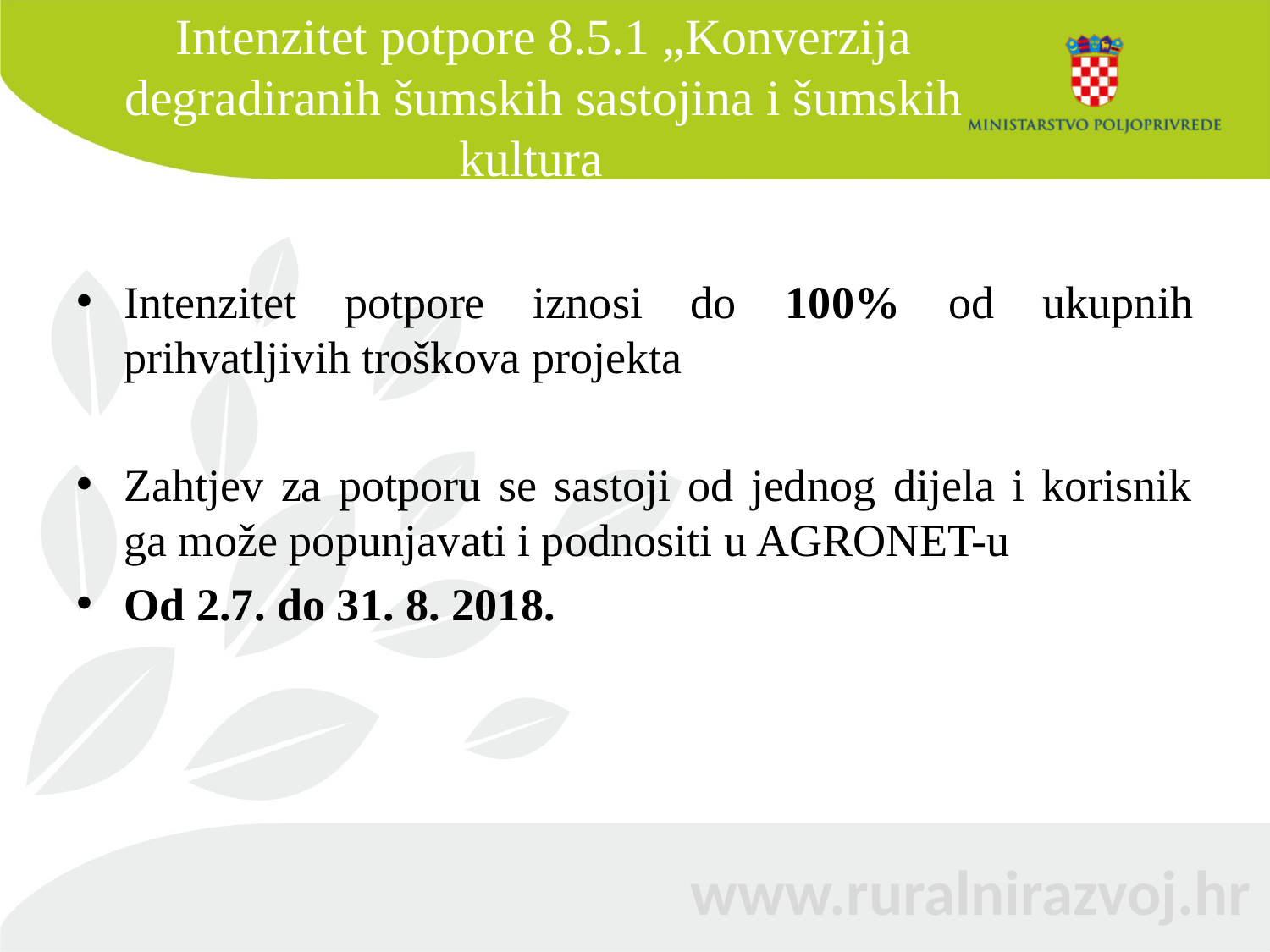

# Intenzitet potpore 8.5.1 „Konverzija degradiranih šumskih sastojina i šumskih kultura
Intenzitet potpore iznosi do 100% od ukupnih prihvatljivih troškova projekta

Zahtjev za potporu se sastoji od jednog dijela i korisnik ga može popunjavati i podnositi u AGRONET-u
Od 2.7. do 31. 8. 2018.